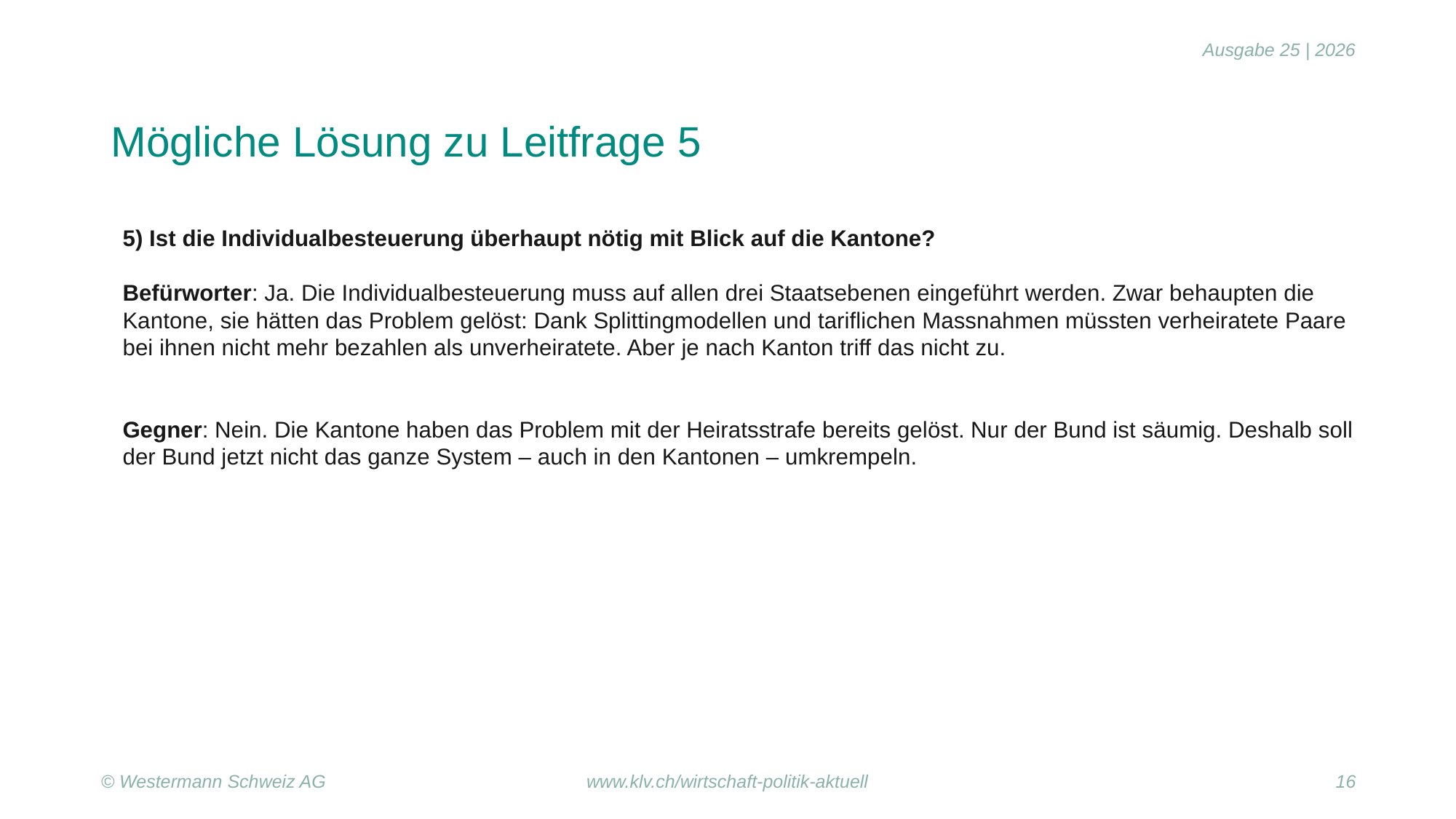

Mögliche Lösung zu Leitfrage 5
5) Ist die Individualbesteuerung überhaupt nötig mit Blick auf die Kantone?
Befürworter: Ja. Die Individualbesteuerung muss auf allen drei Staatsebenen eingeführt werden. Zwar behaupten die Kantone, sie hätten das Problem gelöst: Dank Splittingmodellen und tariflichen Massnahmen müssten verheiratete Paare bei ihnen nicht mehr bezahlen als unverheiratete. Aber je nach Kanton triff das nicht zu.
Gegner: Nein. Die Kantone haben das Problem mit der Heiratsstrafe bereits gelöst. Nur der Bund ist säumig. Deshalb soll der Bund jetzt nicht das ganze System – auch in den Kantonen – umkrempeln.